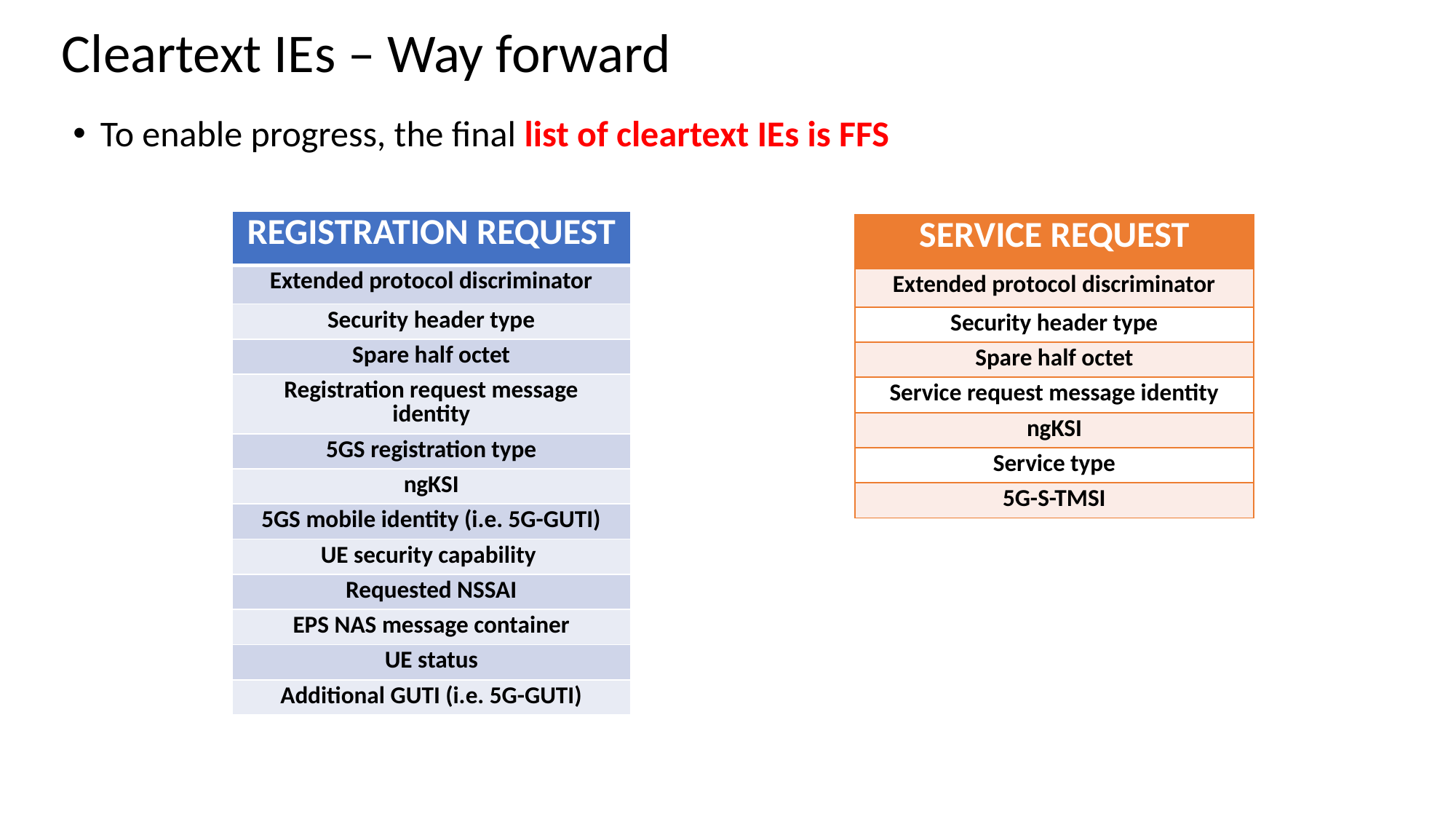

# Cleartext IEs – Way forward
To enable progress, the final list of cleartext IEs is FFS
| REGISTRATION REQUEST |
| --- |
| Extended protocol discriminator |
| Security header type |
| Spare half octet |
| Registration request message identity |
| 5GS registration type |
| ngKSI |
| 5GS mobile identity (i.e. 5G-GUTI) |
| UE security capability |
| Requested NSSAI |
| EPS NAS message container |
| UE status |
| Additional GUTI (i.e. 5G-GUTI) |
| SERVICE REQUEST |
| --- |
| Extended protocol discriminator |
| Security header type |
| Spare half octet |
| Service request message identity |
| ngKSI |
| Service type |
| 5G-S-TMSI |